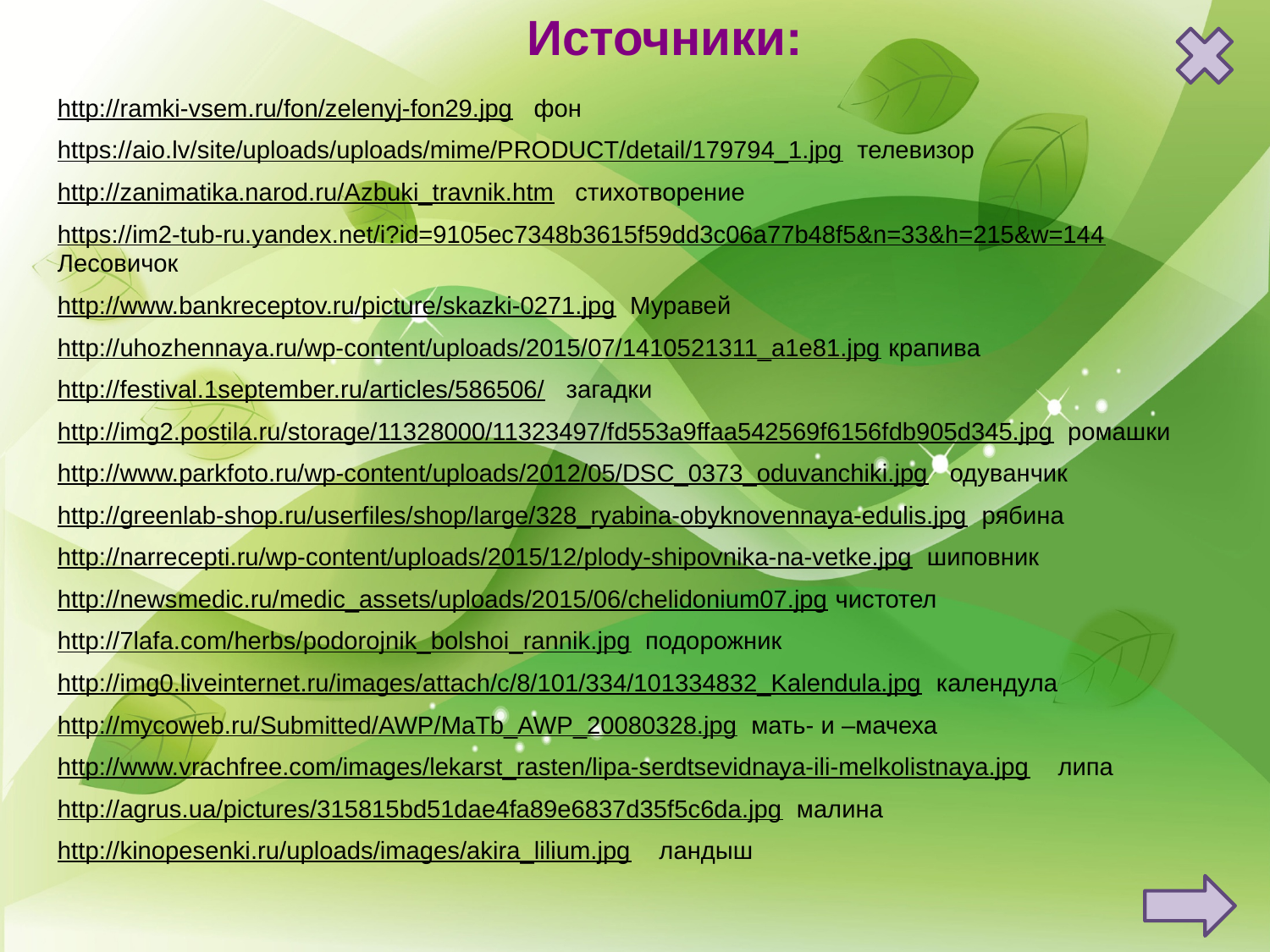

Источники:

http://ramki-vsem.ru/fon/zelenyj-fon29.jpg   фон
https://aio.lv/site/uploads/uploads/mime/PRODUCT/detail/179794_1.jpg  телевизор
http://zanimatika.narod.ru/Azbuki_travnik.htm   стихотворение
https://im2-tub-ru.yandex.net/i?id=9105ec7348b3615f59dd3c06a77b48f5&n=33&h=215&w=144 Лесовичок
http://www.bankreceptov.ru/picture/skazki-0271.jpg  Муравей
http://uhozhennaya.ru/wp-content/uploads/2015/07/1410521311_a1e81.jpg крапива
http://festival.1september.ru/articles/586506/   загадки
http://img2.postila.ru/storage/11328000/11323497/fd553a9ffaa542569f6156fdb905d345.jpg  ромашки
http://www.parkfoto.ru/wp-content/uploads/2012/05/DSC_0373_oduvanchiki.jpg   одуванчик
http://greenlab-shop.ru/userfiles/shop/large/328_ryabina-obyknovennaya-edulis.jpg  рябина
http://narrecepti.ru/wp-content/uploads/2015/12/plody-shipovnika-na-vetke.jpg  шиповник
http://newsmedic.ru/medic_assets/uploads/2015/06/chelidonium07.jpg чистотел
http://7lafa.com/herbs/podorojnik_bolshoi_rannik.jpg  подорожник
http://img0.liveinternet.ru/images/attach/c/8/101/334/101334832_Kalendula.jpg  календула
http://mycoweb.ru/Submitted/AWP/MaTb_AWP_20080328.jpg  мать- и –мачеха
http://www.vrachfree.com/images/lekarst_rasten/lipa-serdtsevidnaya-ili-melkolistnaya.jpg    липа
http://agrus.ua/pictures/315815bd51dae4fa89e6837d35f5c6da.jpg  малина
http://kinopesenki.ru/uploads/images/akira_lilium.jpg    ландыш